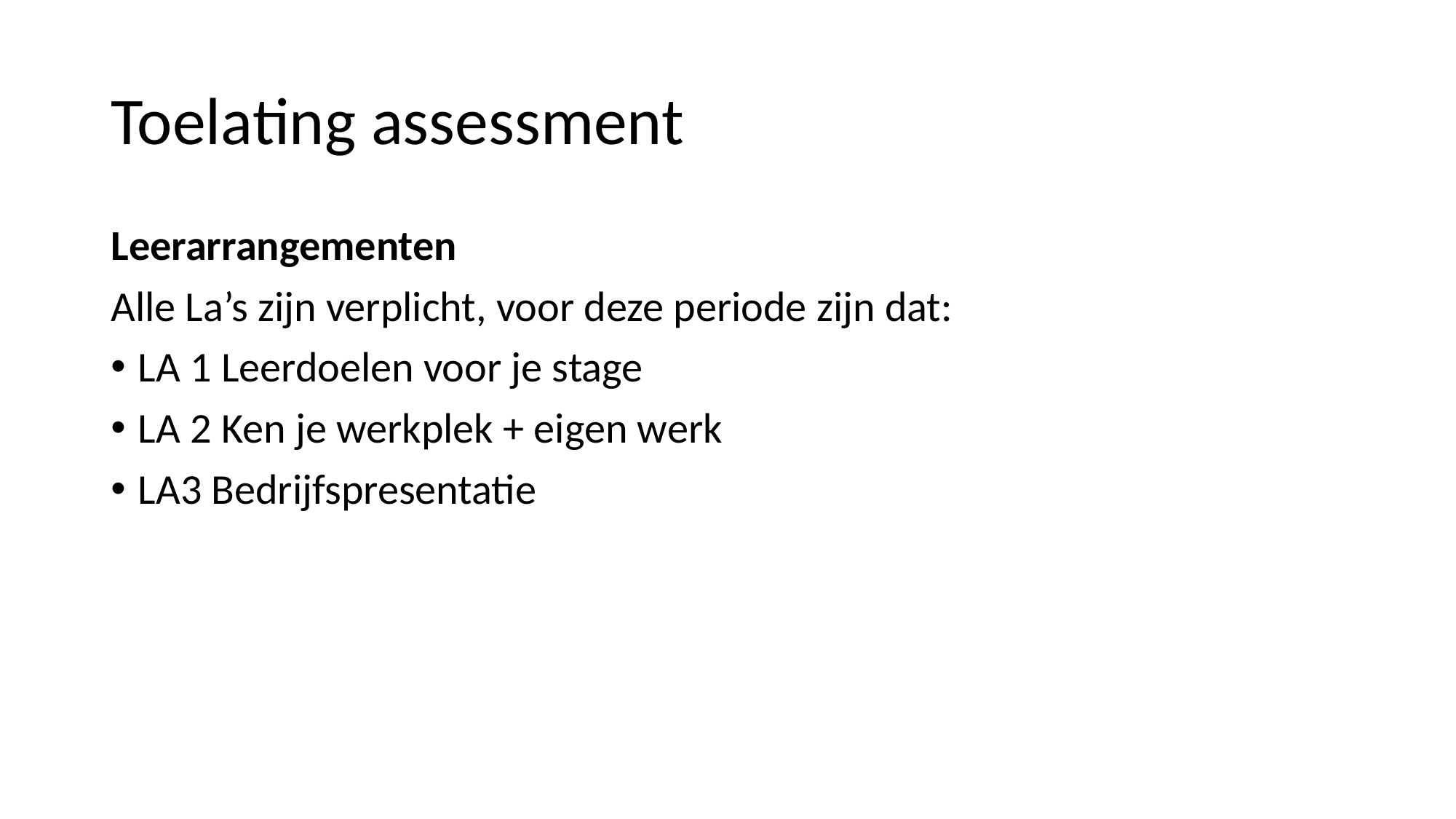

# Toelating assessment
Leerarrangementen
Alle La’s zijn verplicht, voor deze periode zijn dat:
LA 1 Leerdoelen voor je stage
LA 2 Ken je werkplek + eigen werk
LA3 Bedrijfspresentatie